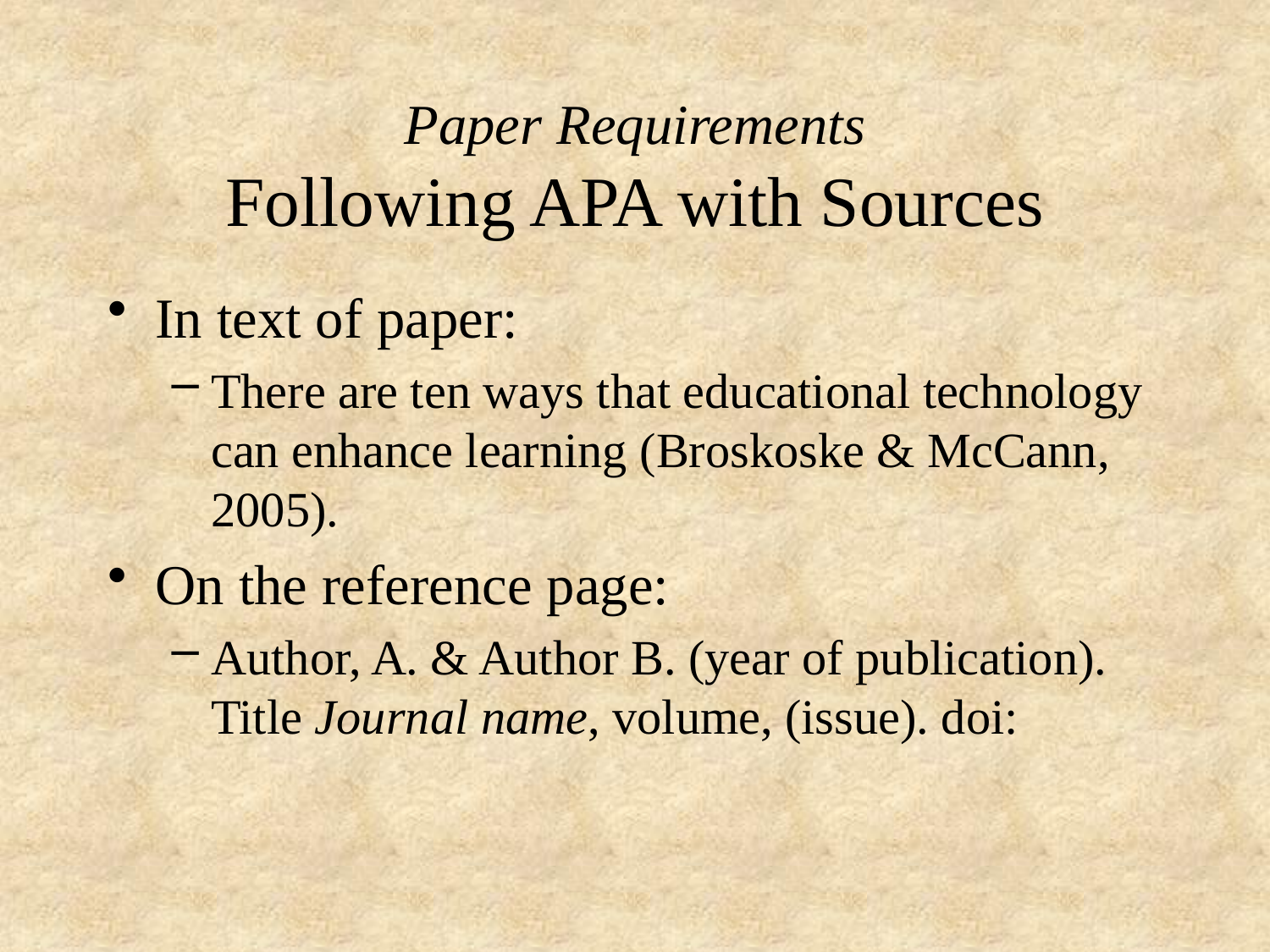

# Paper Requirements Following APA with Sources
In text of paper:
There are ten ways that educational technology can enhance learning (Broskoske & McCann, 2005).
On the reference page:
Author, A. & Author B. (year of publication). Title Journal name, volume, (issue). doi: